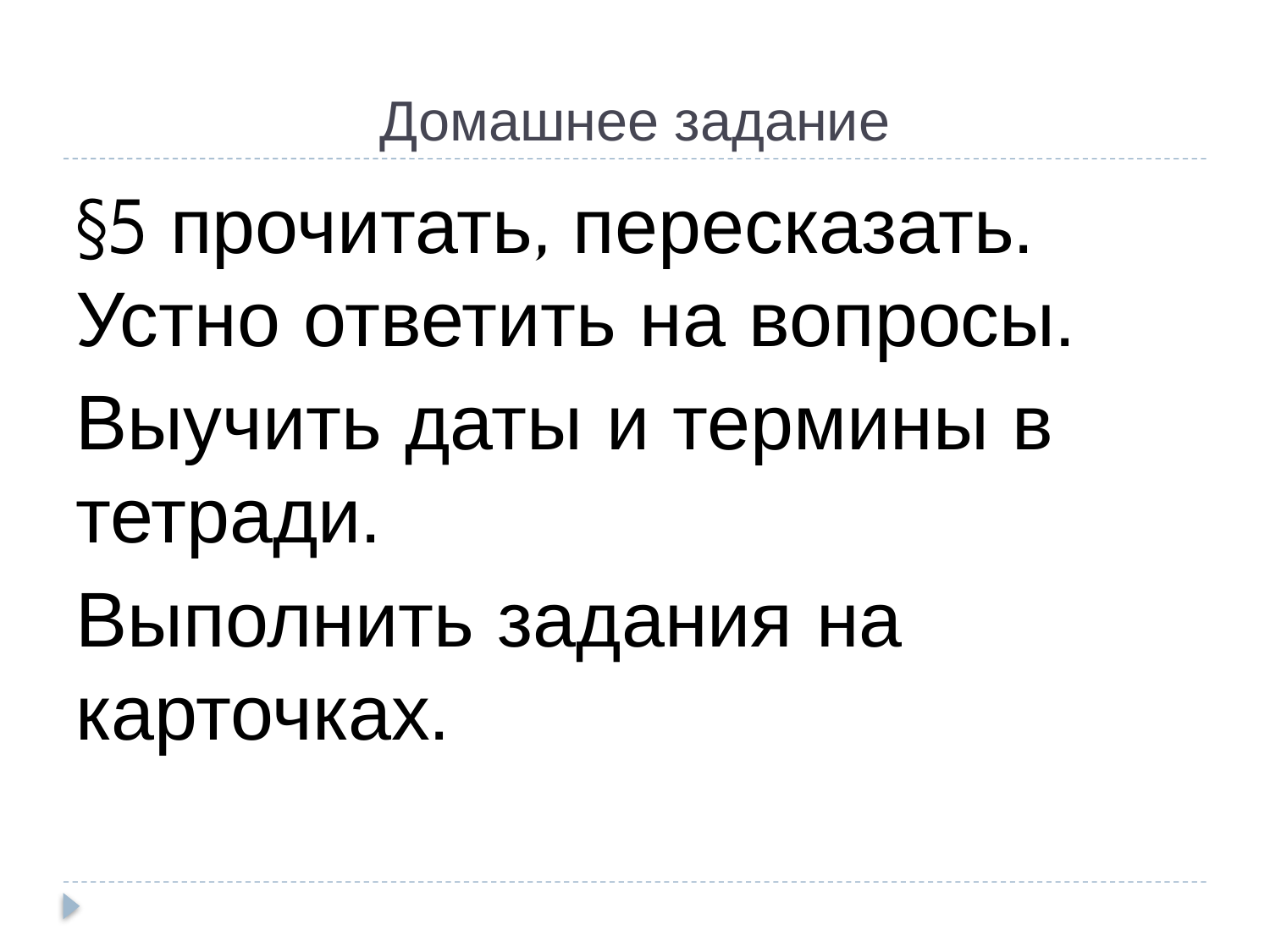

# Домашнее задание
§5 прочитать, пересказать. Устно ответить на вопросы.
Выучить даты и термины в тетради.
Выполнить задания на карточках.